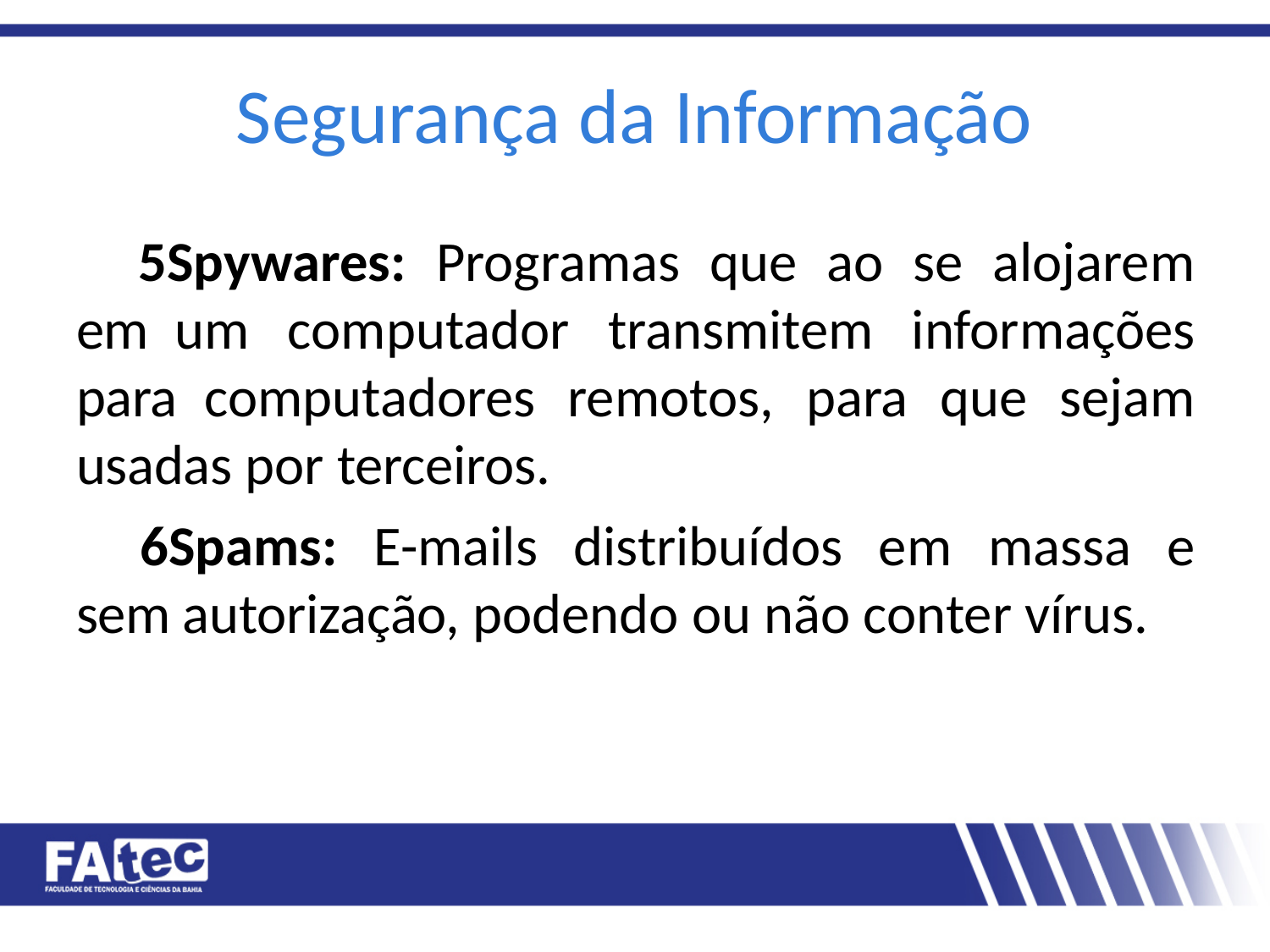

# Segurança da Informação
Spywares: Programas que ao se alojarem em um computador transmitem informações para computadores remotos, para que sejam usadas por terceiros.
Spams: E-mails distribuídos em massa e sem autorização, podendo ou não conter vírus.